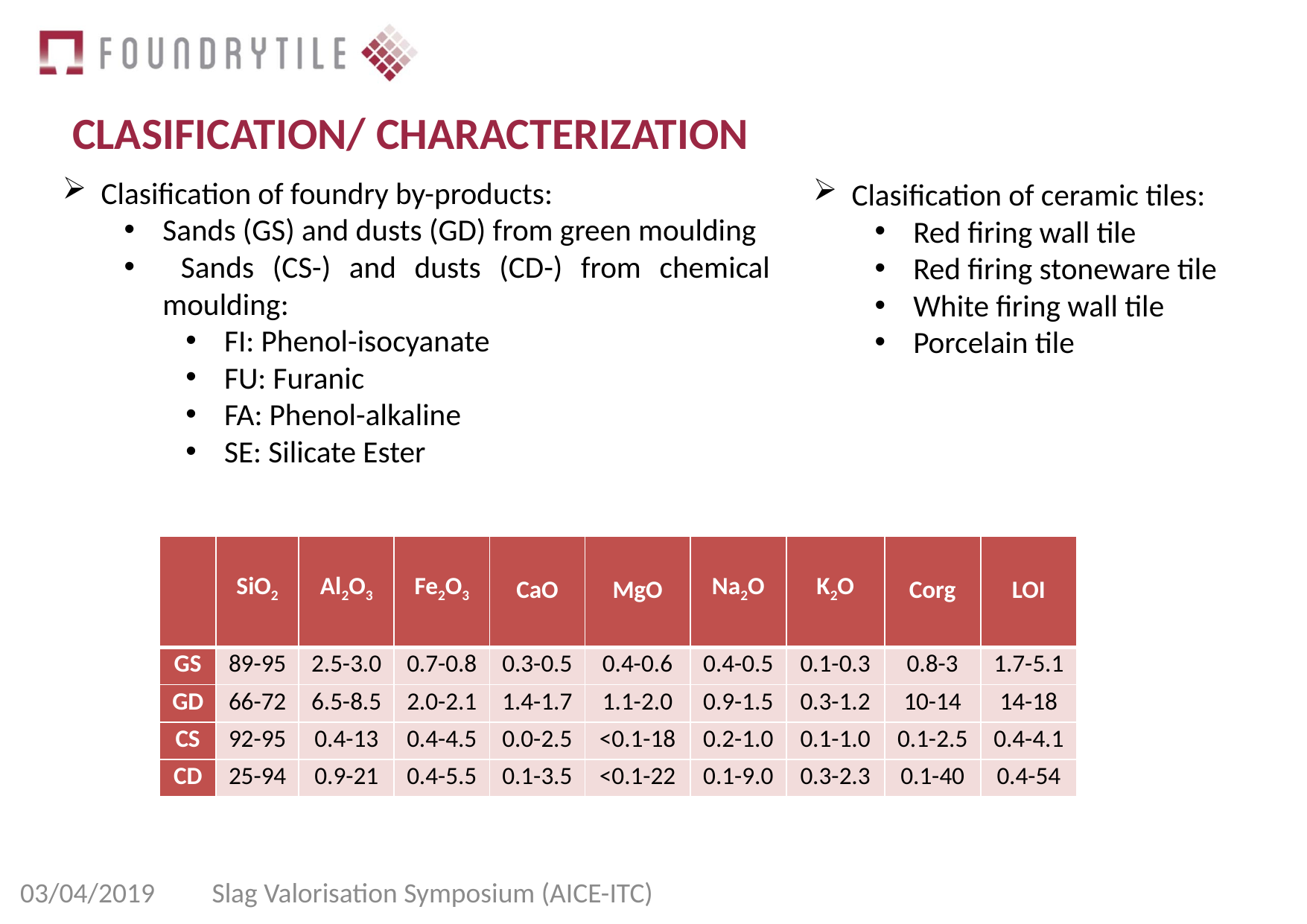

CLASIFICATION/ CHARACTERIZATION
Clasification of foundry by-products:
Sands (GS) and dusts (GD) from green moulding
 Sands (CS-) and dusts (CD-) from chemical moulding:
FI: Phenol-isocyanate
FU: Furanic
FA: Phenol-alkaline
SE: Silicate Ester
Clasification of ceramic tiles:
Red firing wall tile
Red firing stoneware tile
White firing wall tile
Porcelain tile
|  | SiO2 | Al2O3 | Fe2O3 | CaO | MgO | Na2O | K2O | Corg | LOI |
| --- | --- | --- | --- | --- | --- | --- | --- | --- | --- |
| GS | 89-95 | 2.5-3.0 | 0.7-0.8 | 0.3-0.5 | 0.4-0.6 | 0.4-0.5 | 0.1-0.3 | 0.8-3 | 1.7-5.1 |
| GD | 66-72 | 6.5-8.5 | 2.0-2.1 | 1.4-1.7 | 1.1-2.0 | 0.9-1.5 | 0.3-1.2 | 10-14 | 14-18 |
| CS | 92-95 | 0.4-13 | 0.4-4.5 | 0.0-2.5 | <0.1-18 | 0.2-1.0 | 0.1-1.0 | 0.1-2.5 | 0.4-4.1 |
| CD | 25-94 | 0.9-21 | 0.4-5.5 | 0.1-3.5 | <0.1-22 | 0.1-9.0 | 0.3-2.3 | 0.1-40 | 0.4-54 |